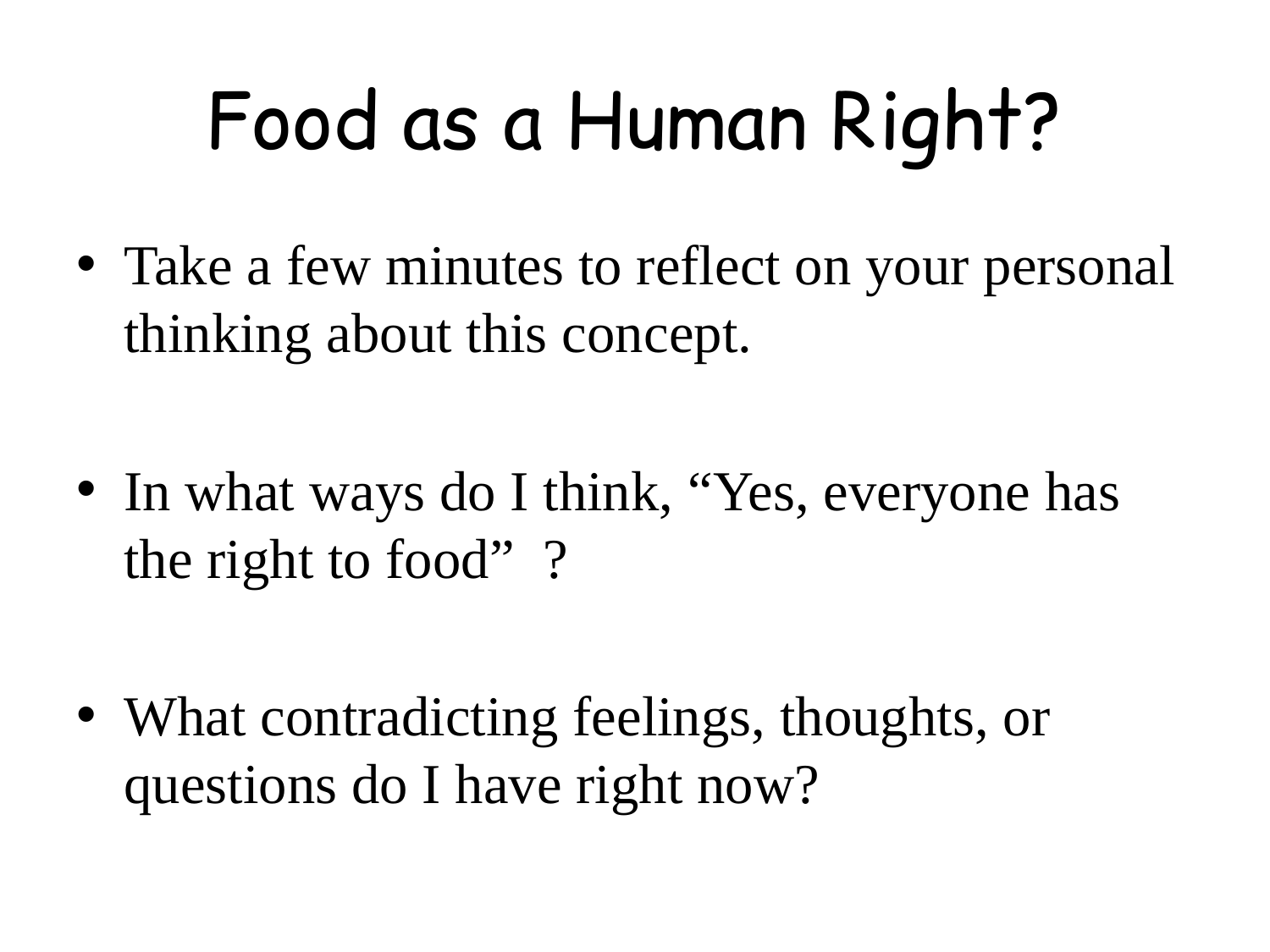

# Food as a Human Right?
Take a few minutes to reflect on your personal thinking about this concept.

In what ways do I think, “Yes, everyone has the right to food”  ?

What contradicting feelings, thoughts, or questions do I have right now?